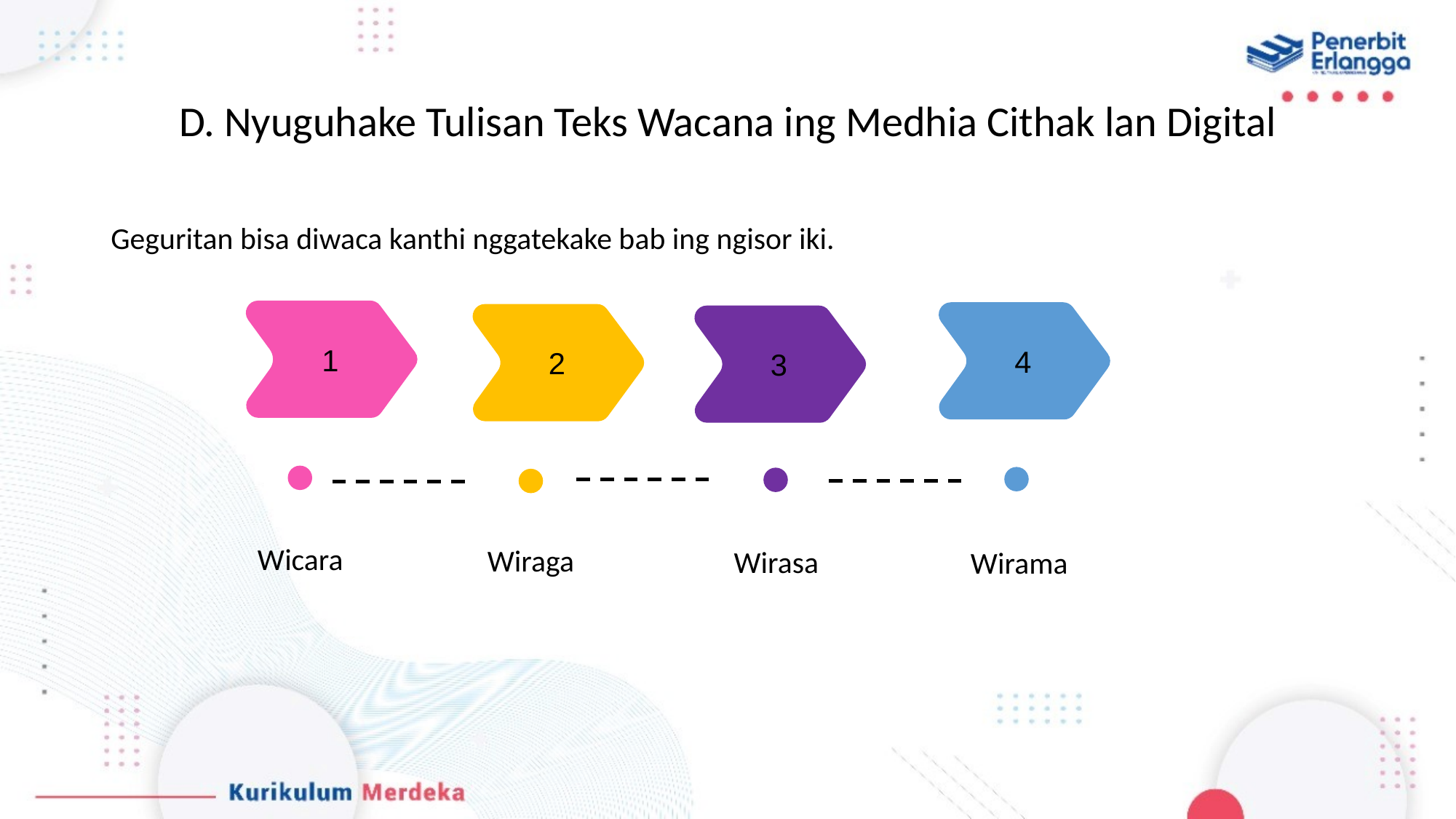

# D. Nyuguhake Tulisan Teks Wacana ing Medhia Cithak lan Digital
Geguritan bisa diwaca kanthi nggatekake bab ing ngisor iki.

1
4
2
3

Wicara
Wiraga
Wirasa
Wirama